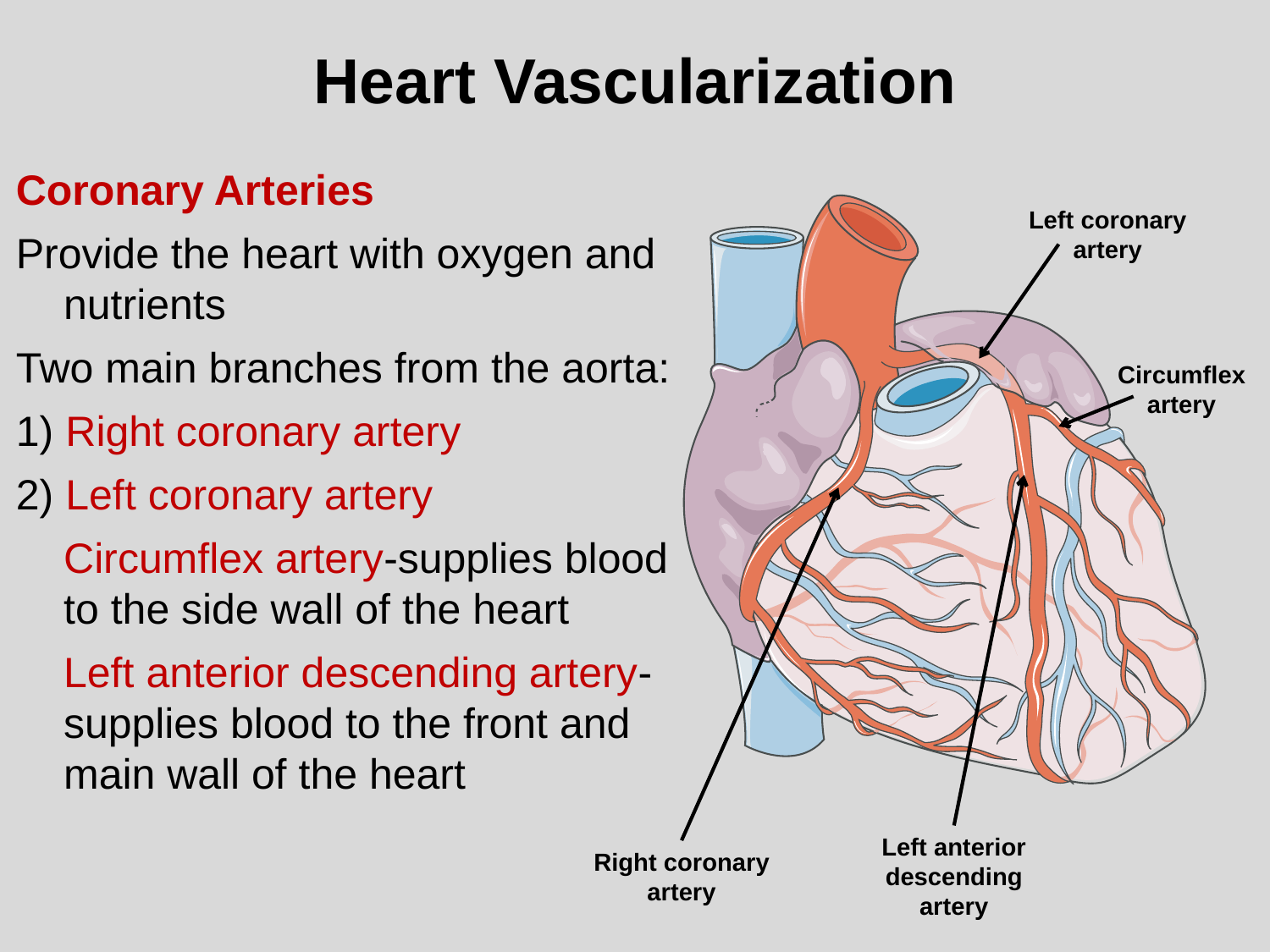

Heart Vascularization

Coronary Arteries
Provide the heart with oxygen and nutrients
Two main branches from the aorta:
1) Right coronary artery
2) Left coronary artery
	Circumflex artery-supplies blood to the side wall of the heart
	Left anterior descending artery-supplies blood to the front and main wall of the heart

Left coronary artery
Circumflex artery
Left anterior descending artery
Right coronary artery